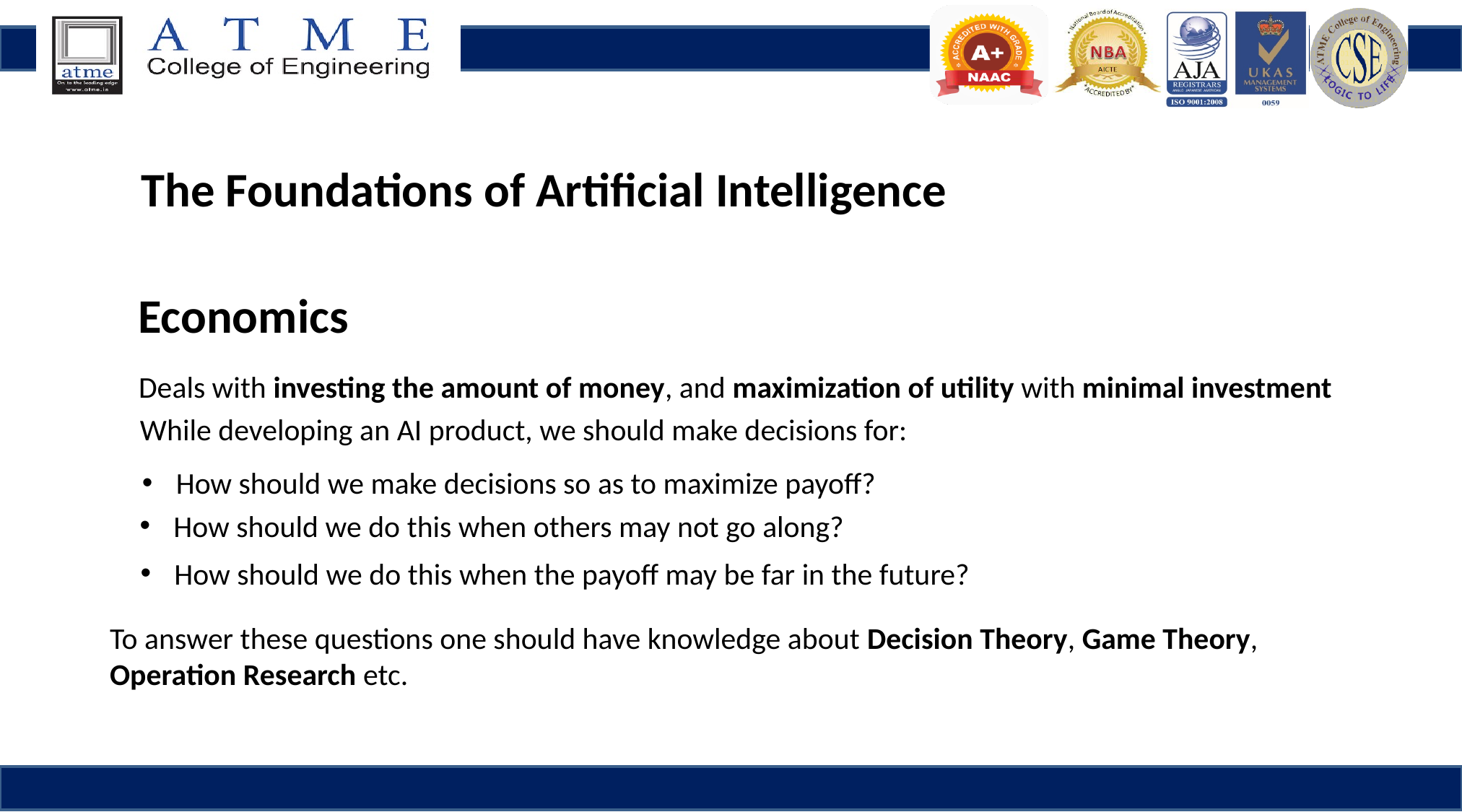

The Foundations of Artificial Intelligence
Economics
Deals with investing the amount of money, and maximization of utility with minimal investment
While developing an AI product, we should make decisions for:
How should we make decisions so as to maximize payoff?
How should we do this when others may not go along?
How should we do this when the payoff may be far in the future?
To answer these questions one should have knowledge about Decision Theory, Game Theory, Operation Research etc.